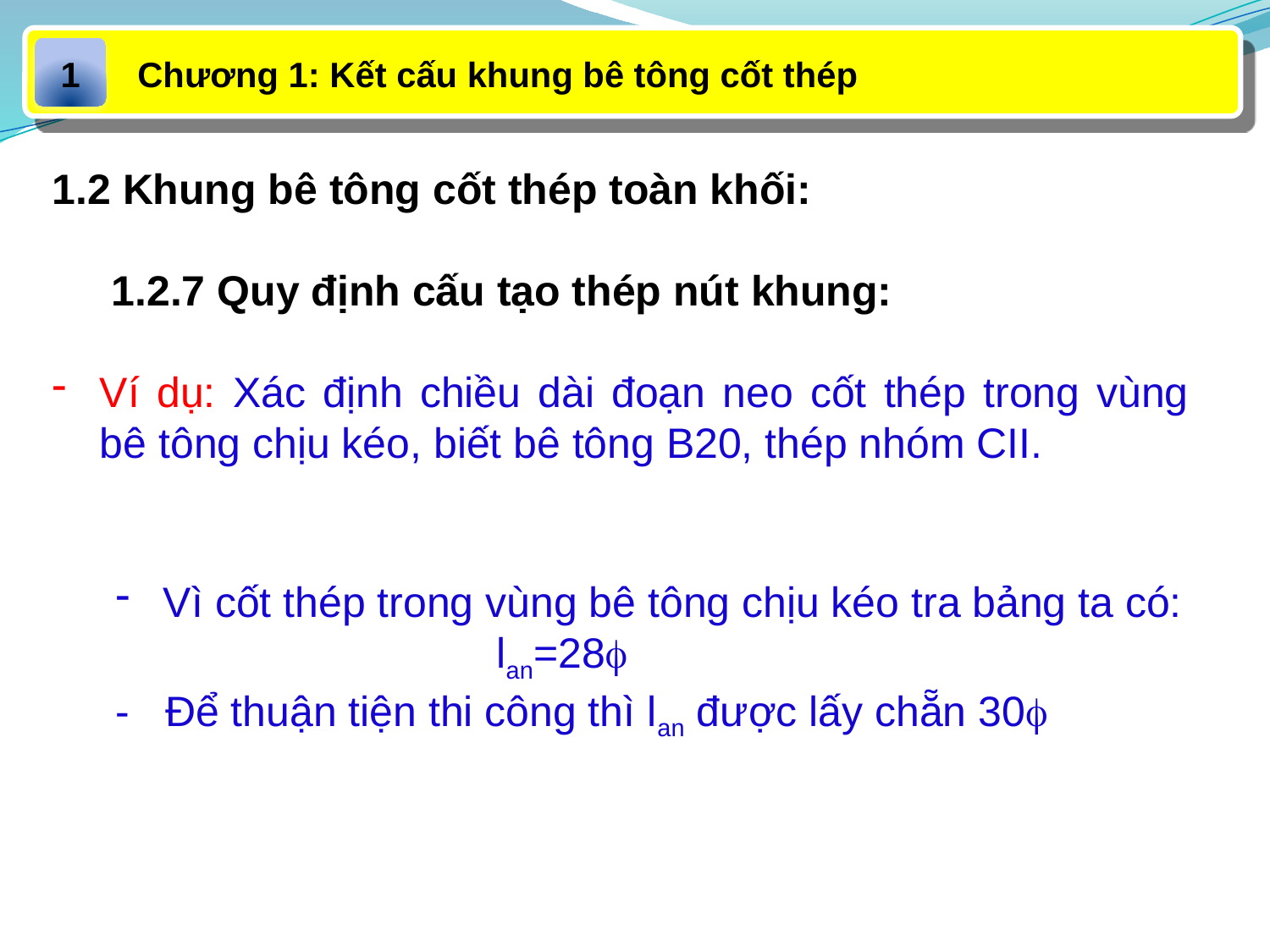

Chương 1: Kết cấu khung bê tông cốt thép

1

1.2 Khung bê tông cốt thép toàn khối:

     1.2.7 Quy định cấu tạo thép nút khung:

Ví dụ: Xác định chiều dài đoạn neo cốt thép trong vùng bê tông chịu kéo, biết bê tông B20, thép nhóm CII.

Vì cốt thép trong vùng bê tông chịu kéo tra bảng ta có:
			lan=28φ
-   Để thuận tiện thi công thì lan được lấy chẵn 30φ